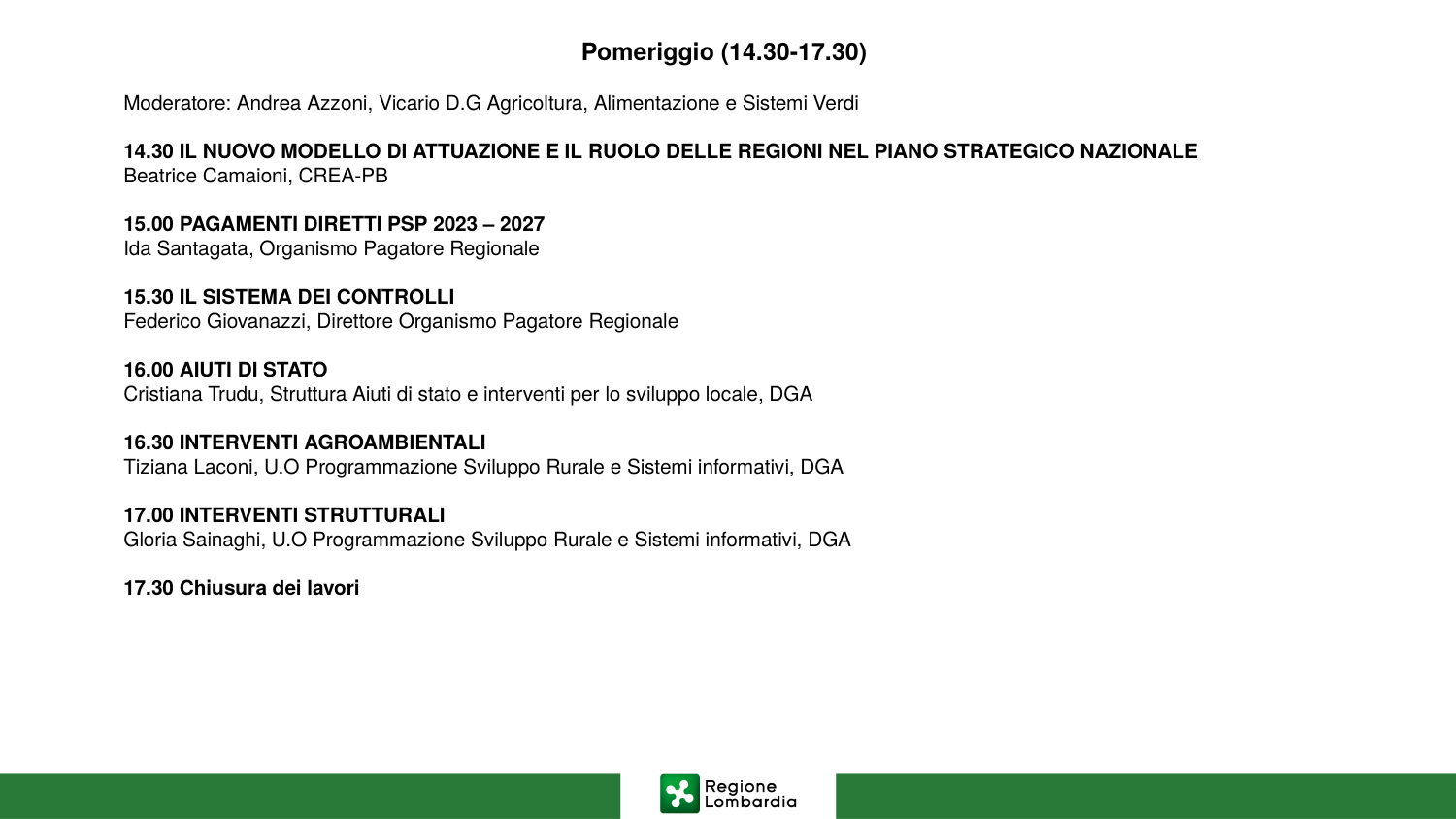

Pomeriggio (14.30-17.30)

Moderatore: Andrea Azzoni, Vicario D.G Agricoltura, Alimentazione e Sistemi Verdi

14.30 IL NUOVO MODELLO DI ATTUAZIONE E IL RUOLO DELLE REGIONI NEL PIANO STRATEGICO NAZIONALE
Beatrice Camaioni, CREA-PB

15.00 PAGAMENTI DIRETTI PSP 2023 – 2027
Ida Santagata, Organismo Pagatore Regionale

15.30 IL SISTEMA DEI CONTROLLI
Federico Giovanazzi, Direttore Organismo Pagatore Regionale

16.00 AIUTI DI STATO
Cristiana Trudu, Struttura Aiuti di stato e interventi per lo sviluppo locale, DGA

16.30 INTERVENTI AGROAMBIENTALI
Tiziana Laconi, U.O Programmazione Sviluppo Rurale e Sistemi informativi, DGA

17.00 INTERVENTI STRUTTURALI
Gloria Sainaghi, U.O Programmazione Sviluppo Rurale e Sistemi informativi, DGA

17.30 Chiusura dei lavori